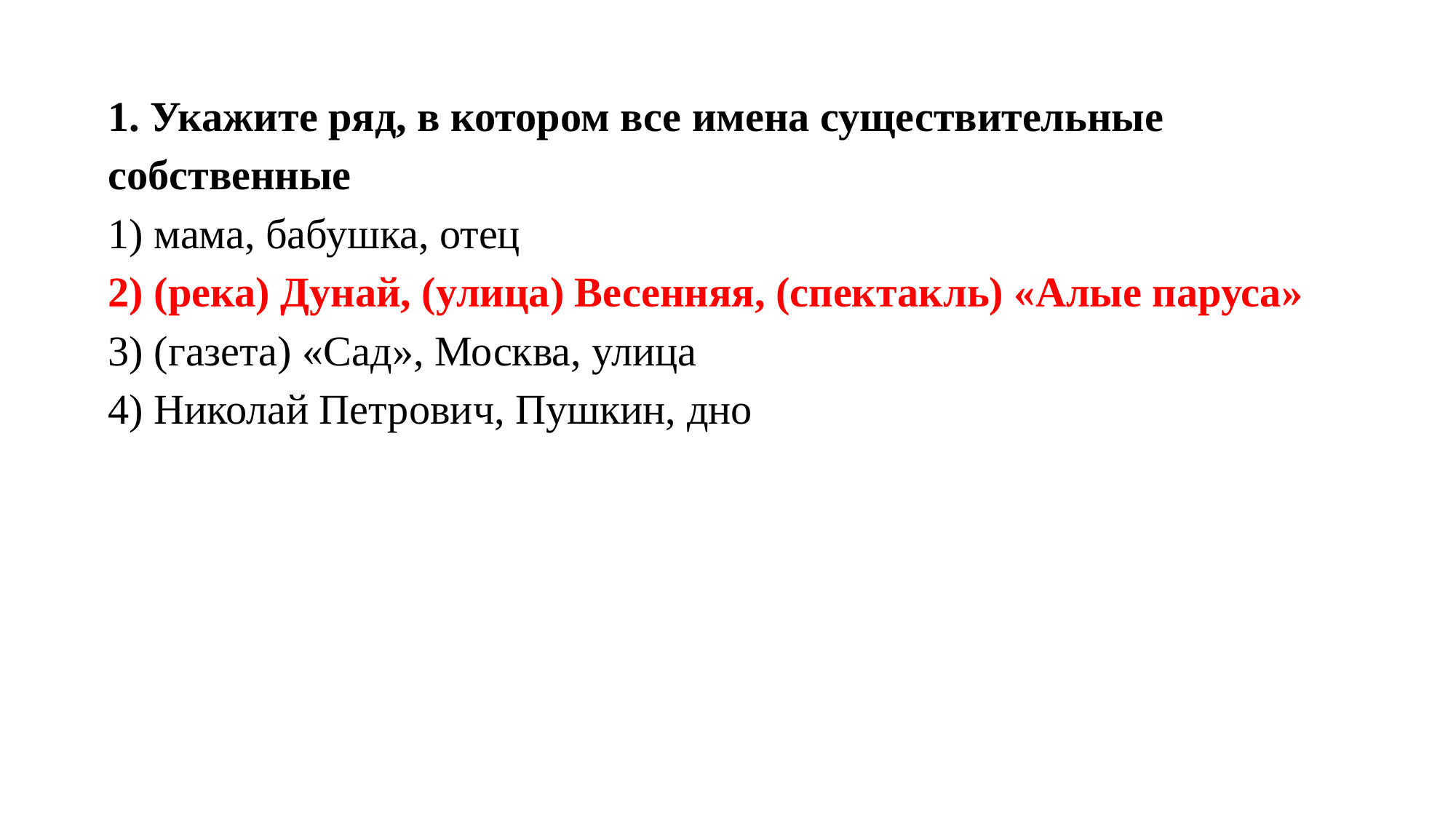

1. Укажите ряд, в котором все имена существительные собственные
1) мама, бабушка, отец
2) (река) Дунай, (улица) Весенняя, (спектакль) «Алые паруса»
3) (газета) «Сад», Москва, улица
4) Николай Петрович, Пушкин, дно